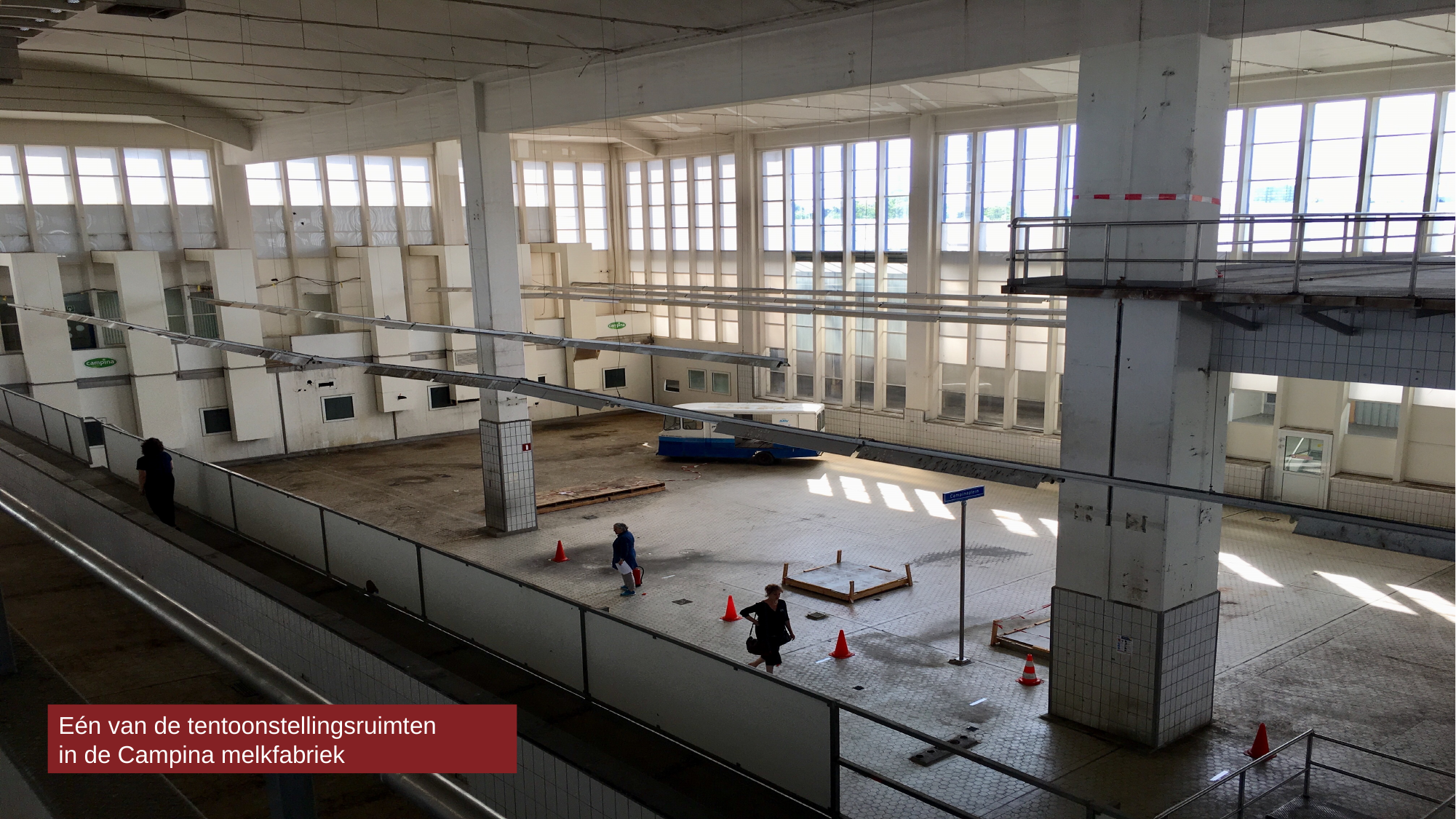

Eén van de tentoonstellingsruimten
in de Campina melkfabriek